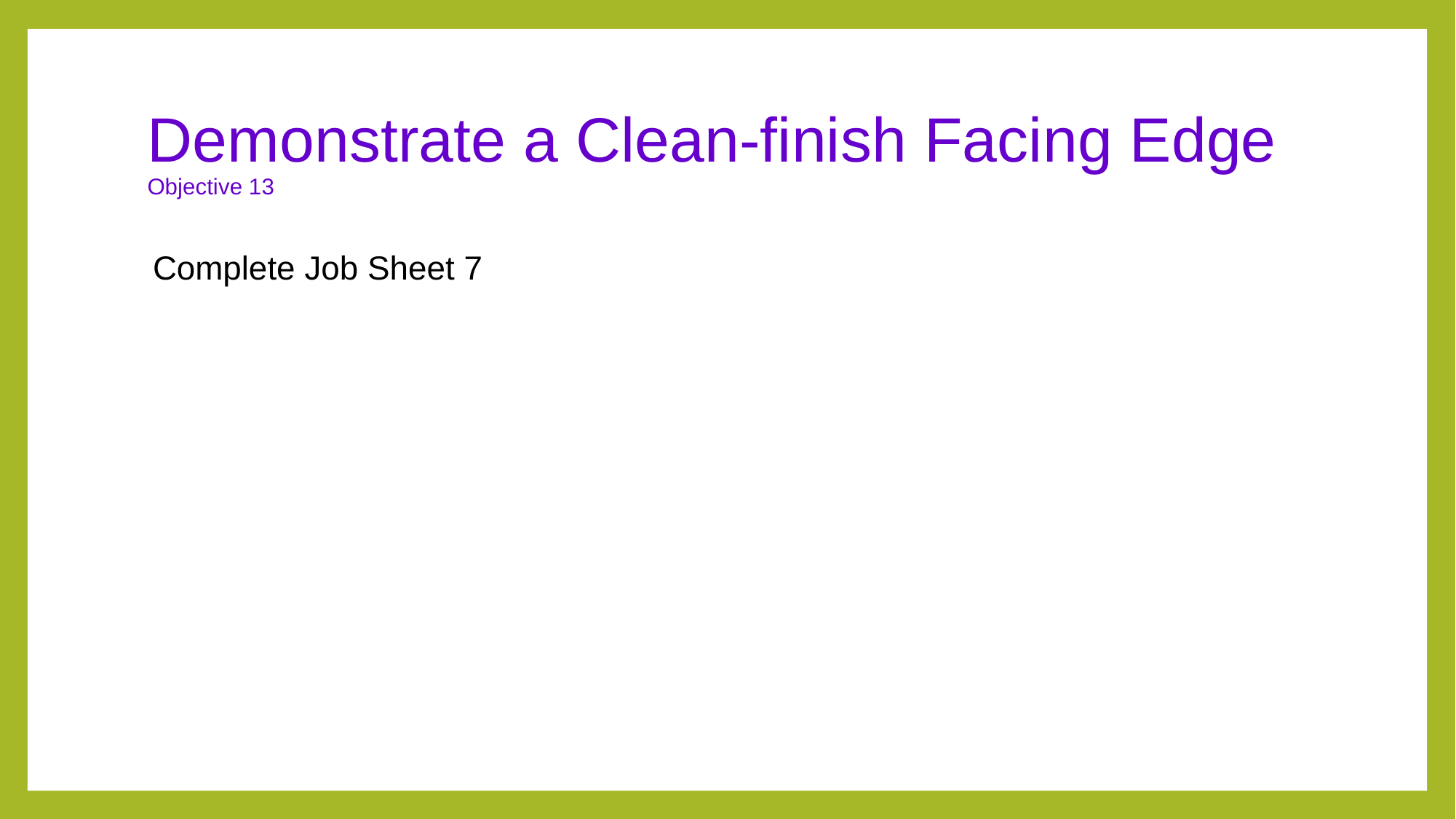

# Demonstrate a Clean-finish Facing Edge Objective 13
Complete Job Sheet 7